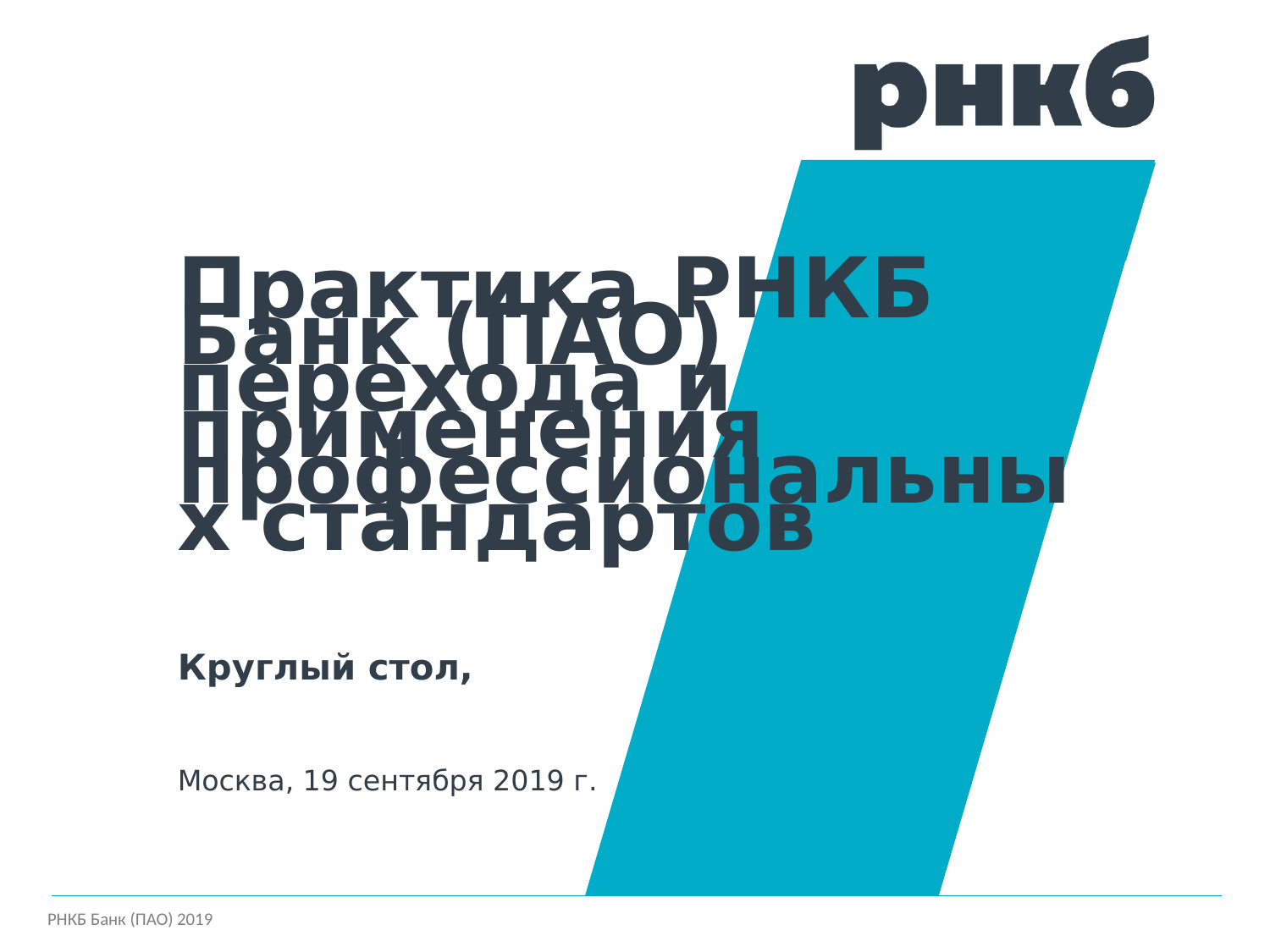

Практика РНКБ Банк (ПАО) перехода и применения профессиональных стандартов
Круглый стол,

Москва, 19 сентября 2019 г.